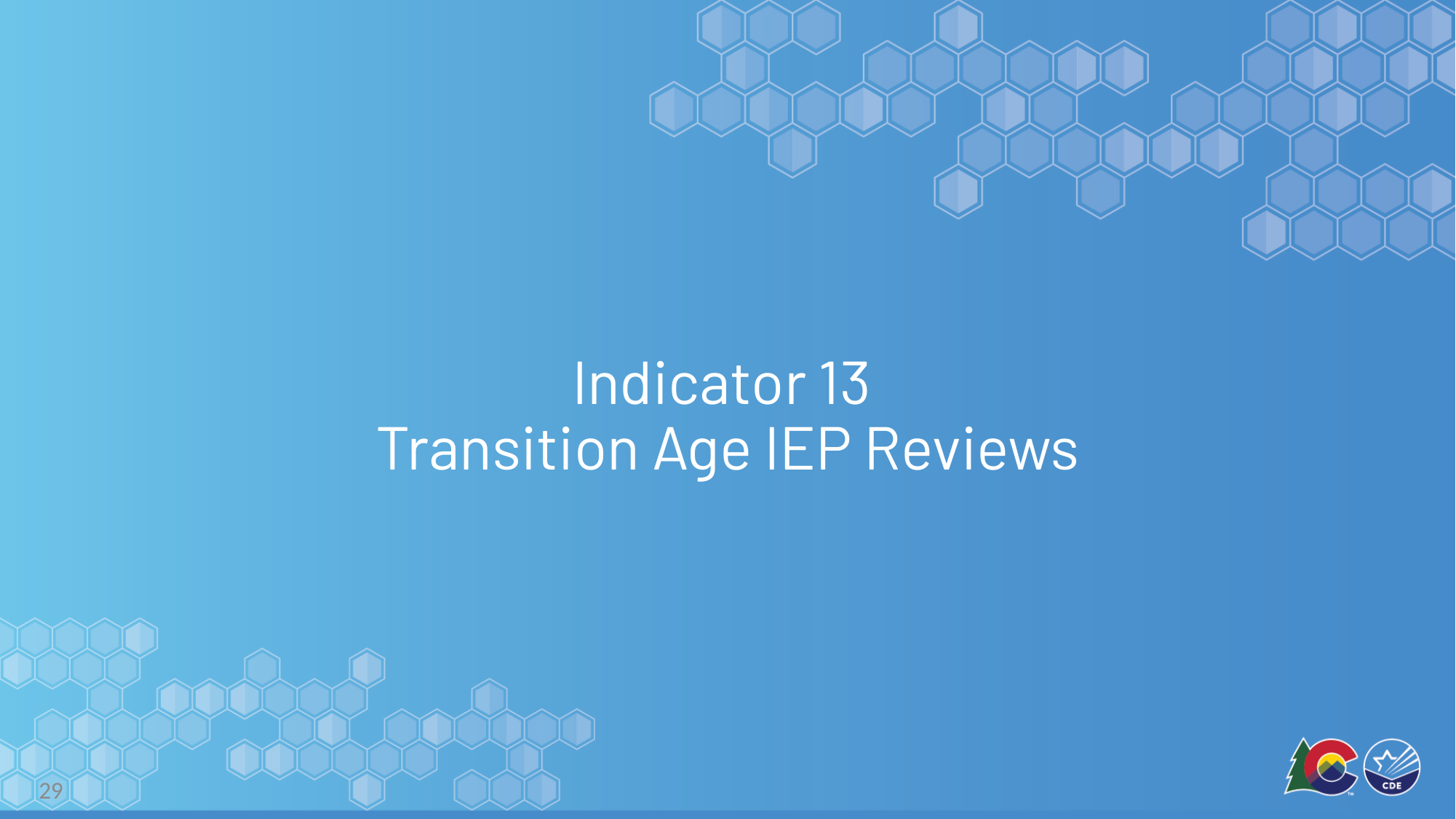

# Indicator 13 Transition Age IEP Reviews
29